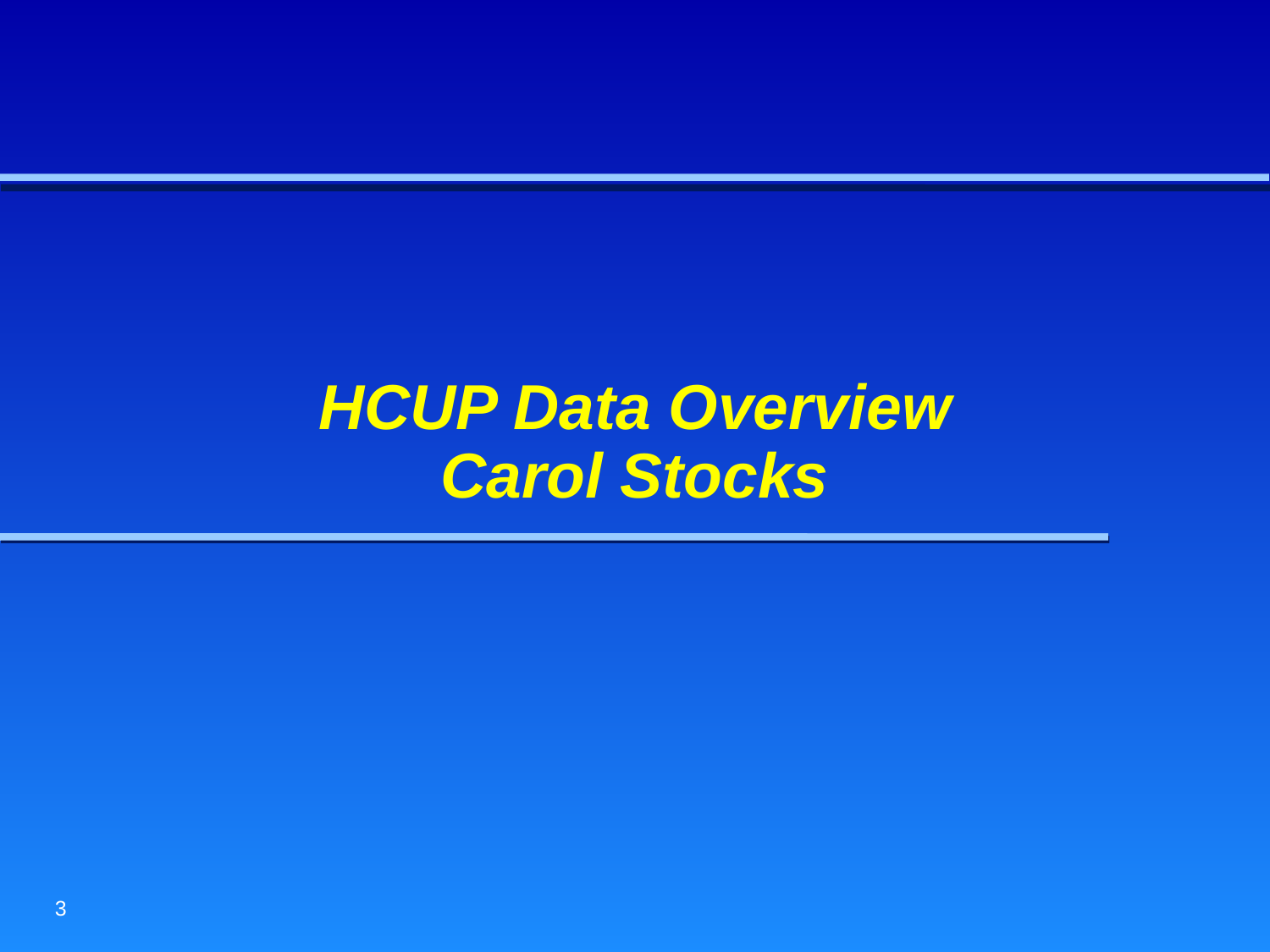

# HCUP Data Overview Carol Stocks
3